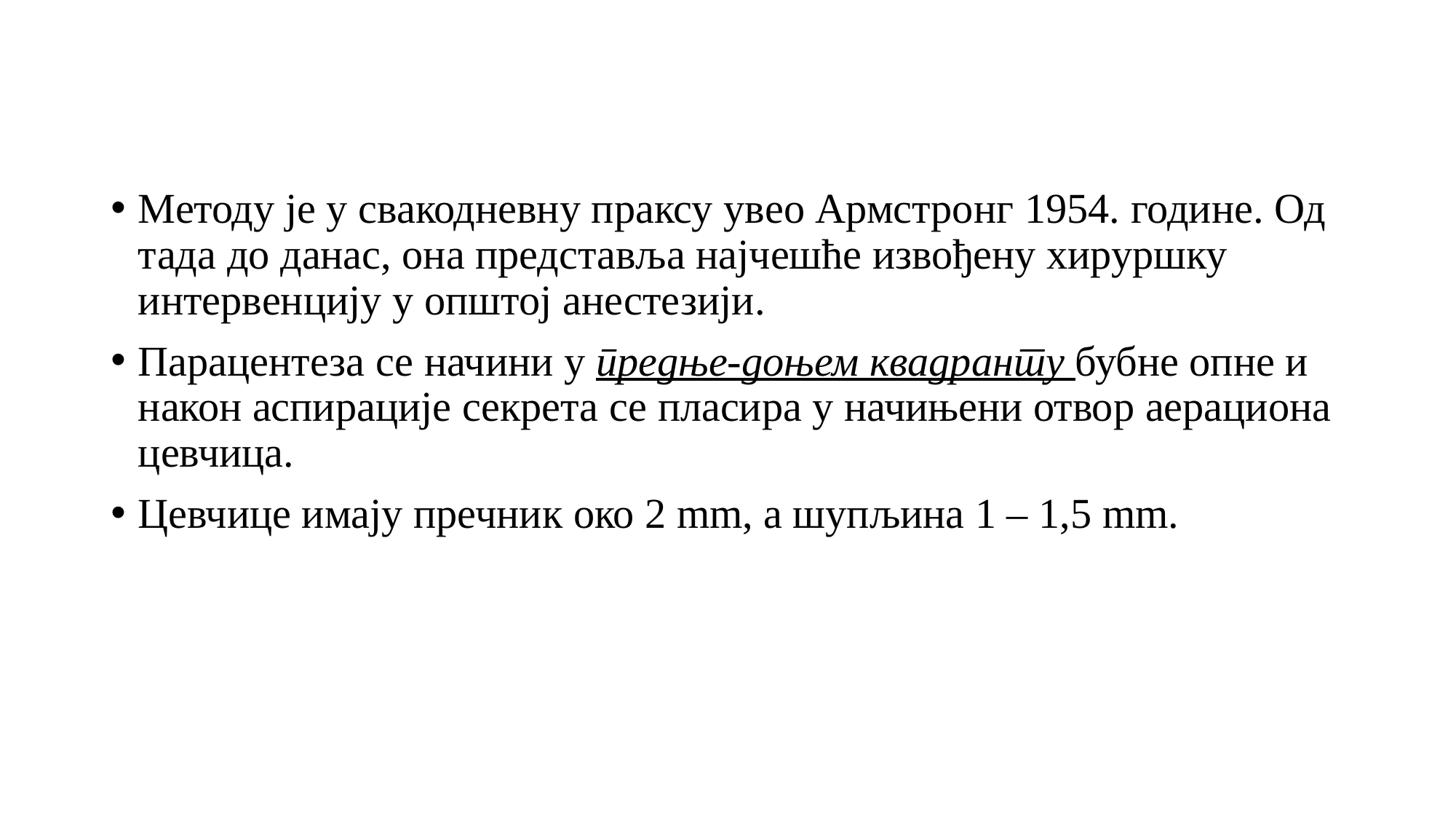

Методу је у свакодневну праксу увео Армстронг 1954. године. Од тада до данас, она представља најчешће извођену хируршку интервенцију у општој анестезији.
Парацентеза се начини у предње-доњем квадранту бубне опне и након аспирације секрета се пласира у начињени отвор аерациона цевчица.
Цевчице имају пречник око 2 mm, а шупљина 1 – 1,5 mm.